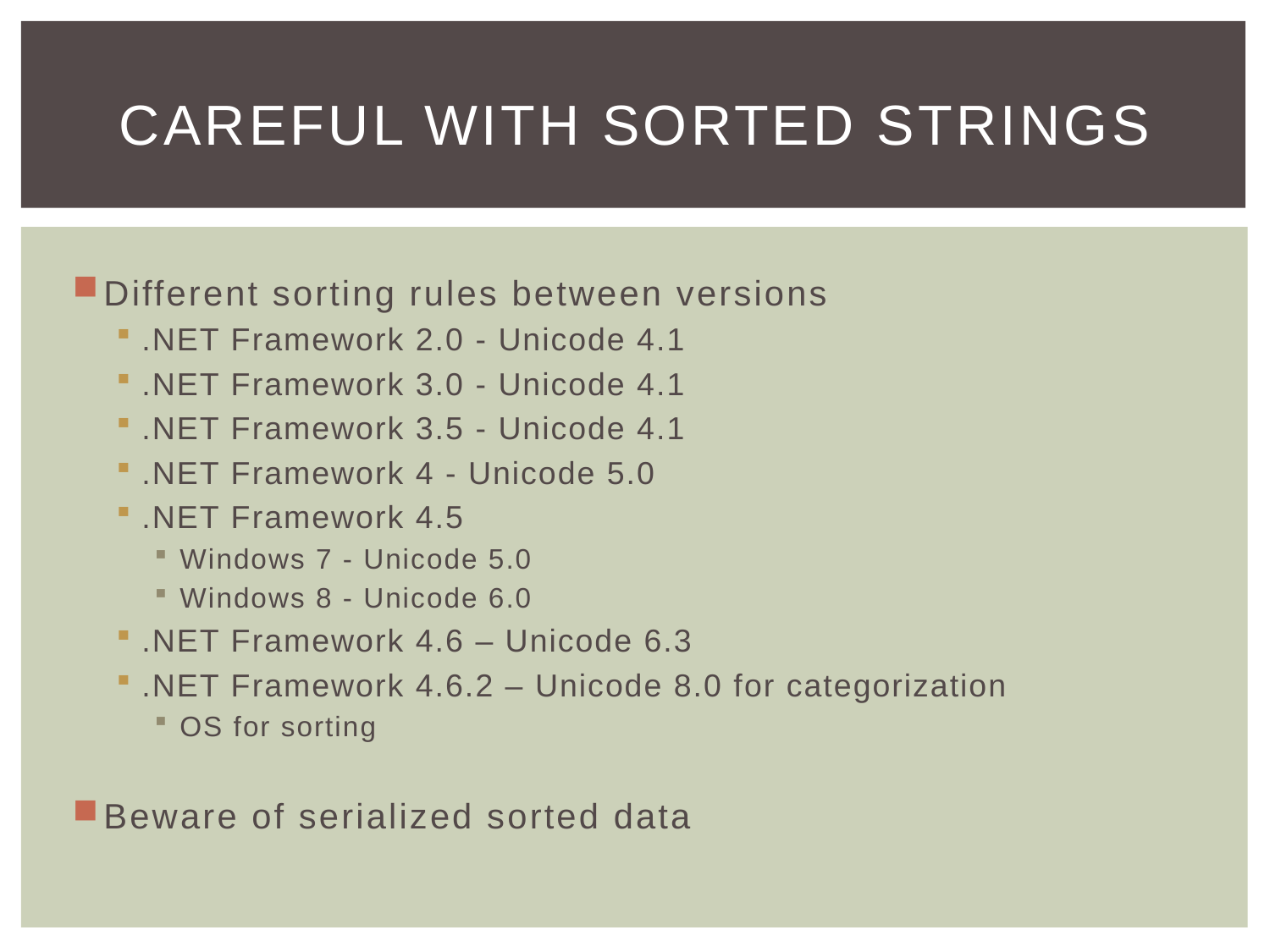

# Careful With Sorted Strings
Different sorting rules between versions
.NET Framework 2.0 - Unicode 4.1
.NET Framework 3.0 - Unicode 4.1
.NET Framework 3.5 - Unicode 4.1
.NET Framework 4 - Unicode 5.0
.NET Framework 4.5
Windows 7 - Unicode 5.0
Windows 8 - Unicode 6.0
.NET Framework 4.6 – Unicode 6.3
.NET Framework 4.6.2 – Unicode 8.0 for categorization
OS for sorting

Beware of serialized sorted data